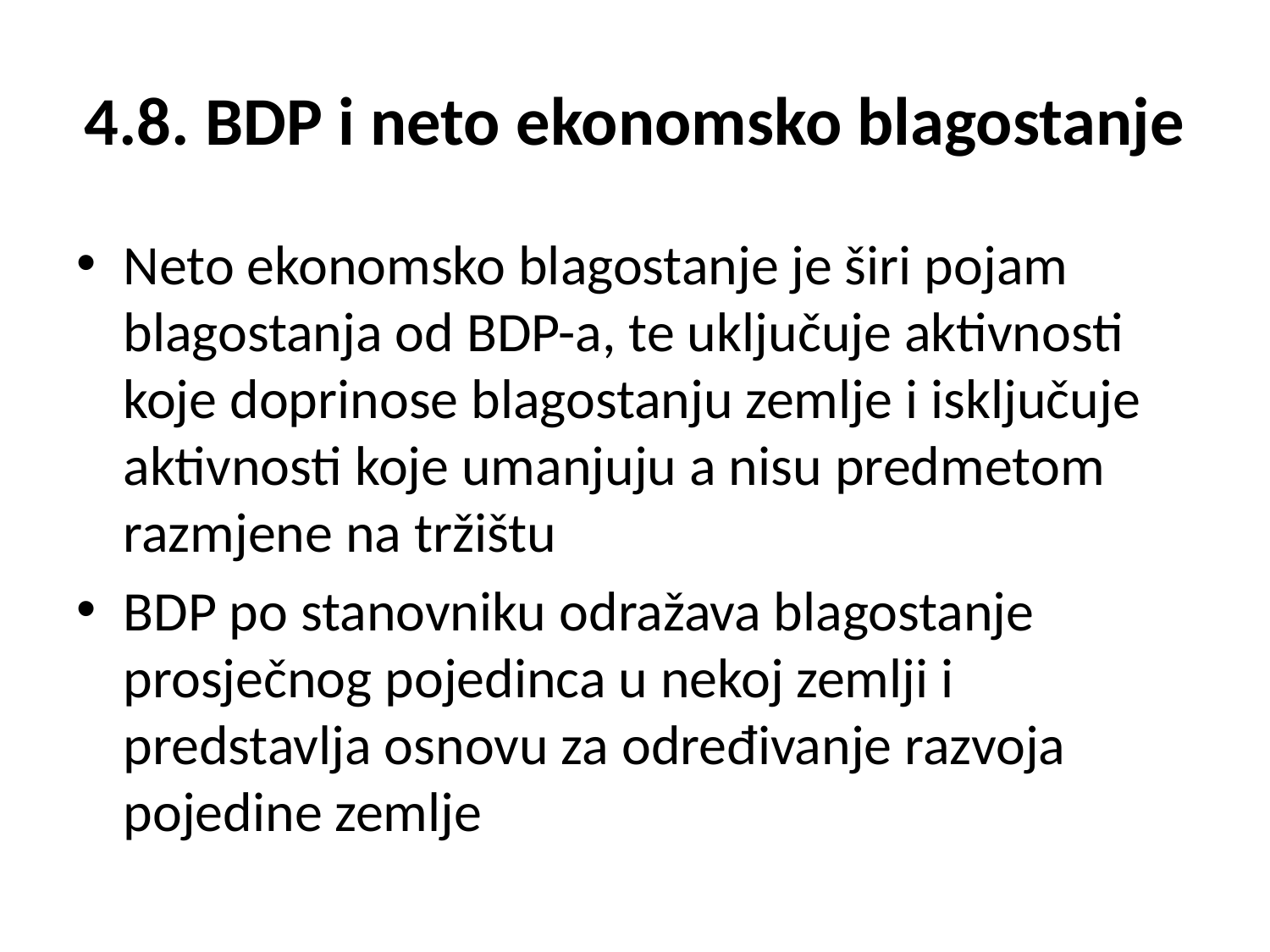

# 4.8. BDP i neto ekonomsko blagostanje
Neto ekonomsko blagostanje je širi pojam blagostanja od BDP-a, te uključuje aktivnosti koje doprinose blagostanju zemlje i isključuje aktivnosti koje umanjuju a nisu predmetom razmjene na tržištu
BDP po stanovniku odražava blagostanje prosječnog pojedinca u nekoj zemlji i predstavlja osnovu za određivanje razvoja pojedine zemlje